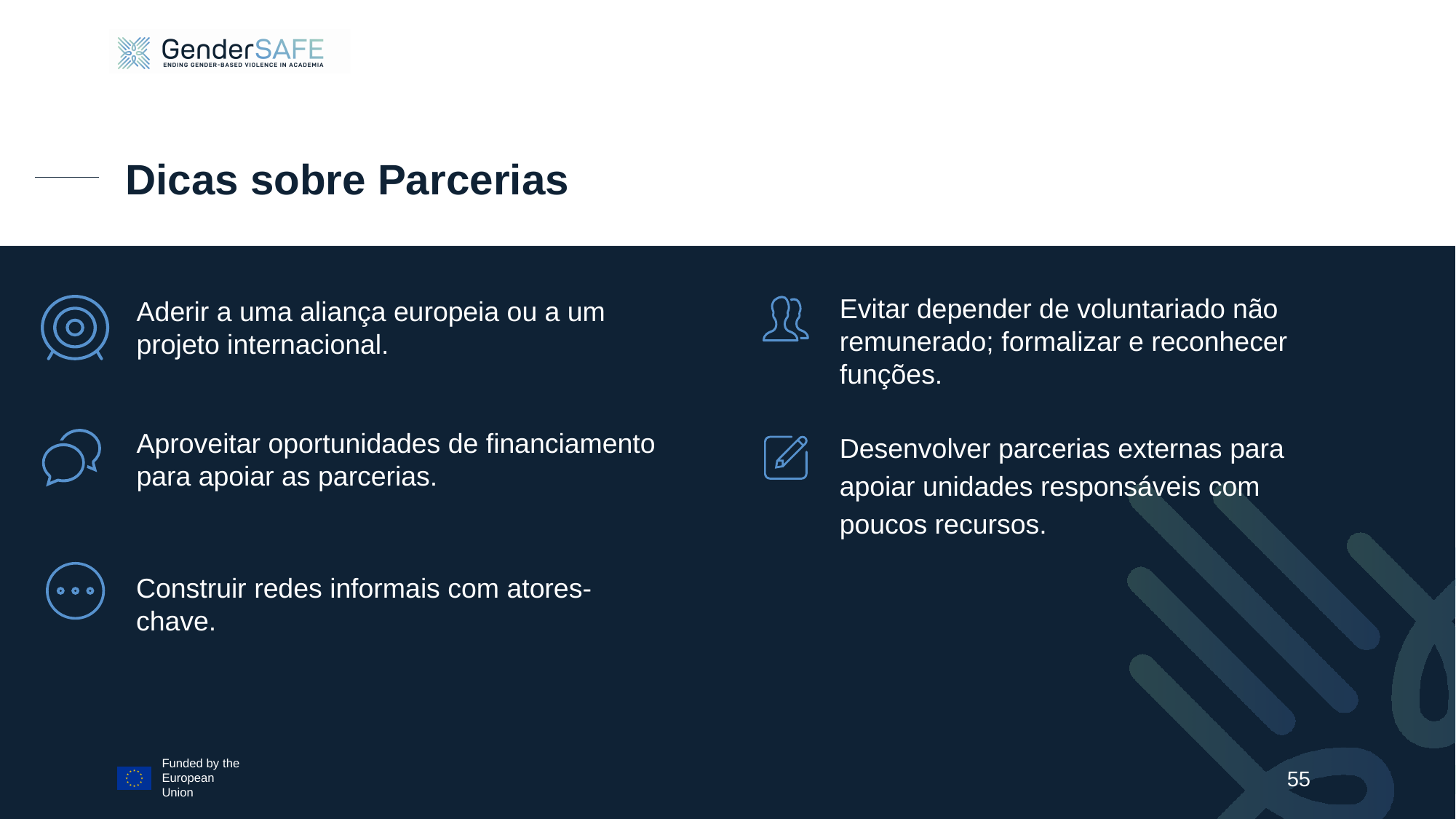

# Dicas sobre Parcerias
Evitar depender de voluntariado não remunerado; formalizar e reconhecer funções.
Aderir a uma aliança europeia ou a um projeto internacional.

Aproveitar oportunidades de financiamento para apoiar as parcerias.
Desenvolver parcerias externas para apoiar unidades responsáveis com poucos recursos.

Construir redes informais com atores-chave.